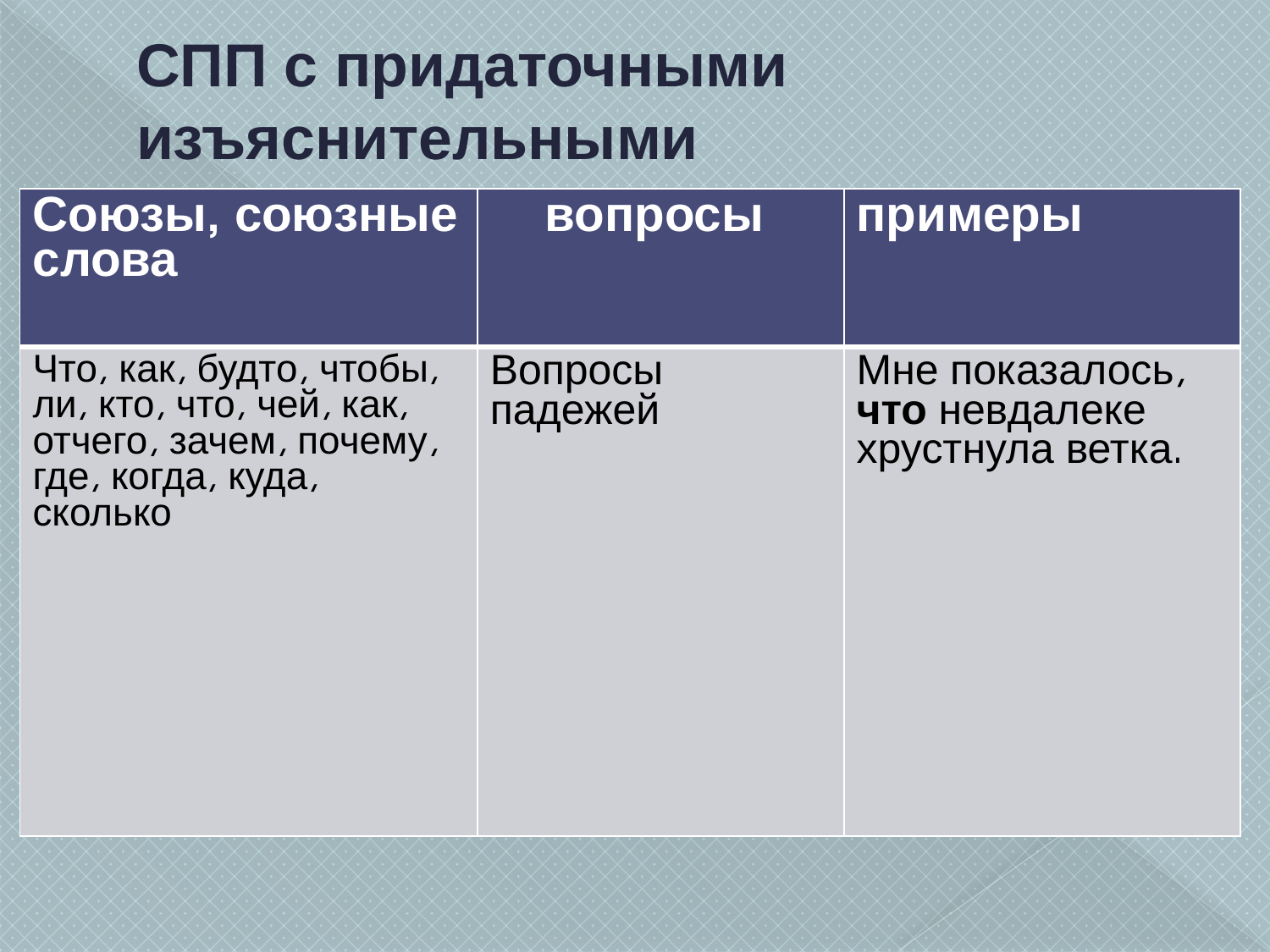

# СПП с придаточными изъяснительными
| Союзы, союзные слова | вопросы | примеры |
| --- | --- | --- |
| Что, как, будто, чтобы, ли, кто, что, чей, как, отчего, зачем, почему, где, когда, куда, сколько | Вопросы падежей | Мне показалось, что невдалеке хрустнула ветка. |